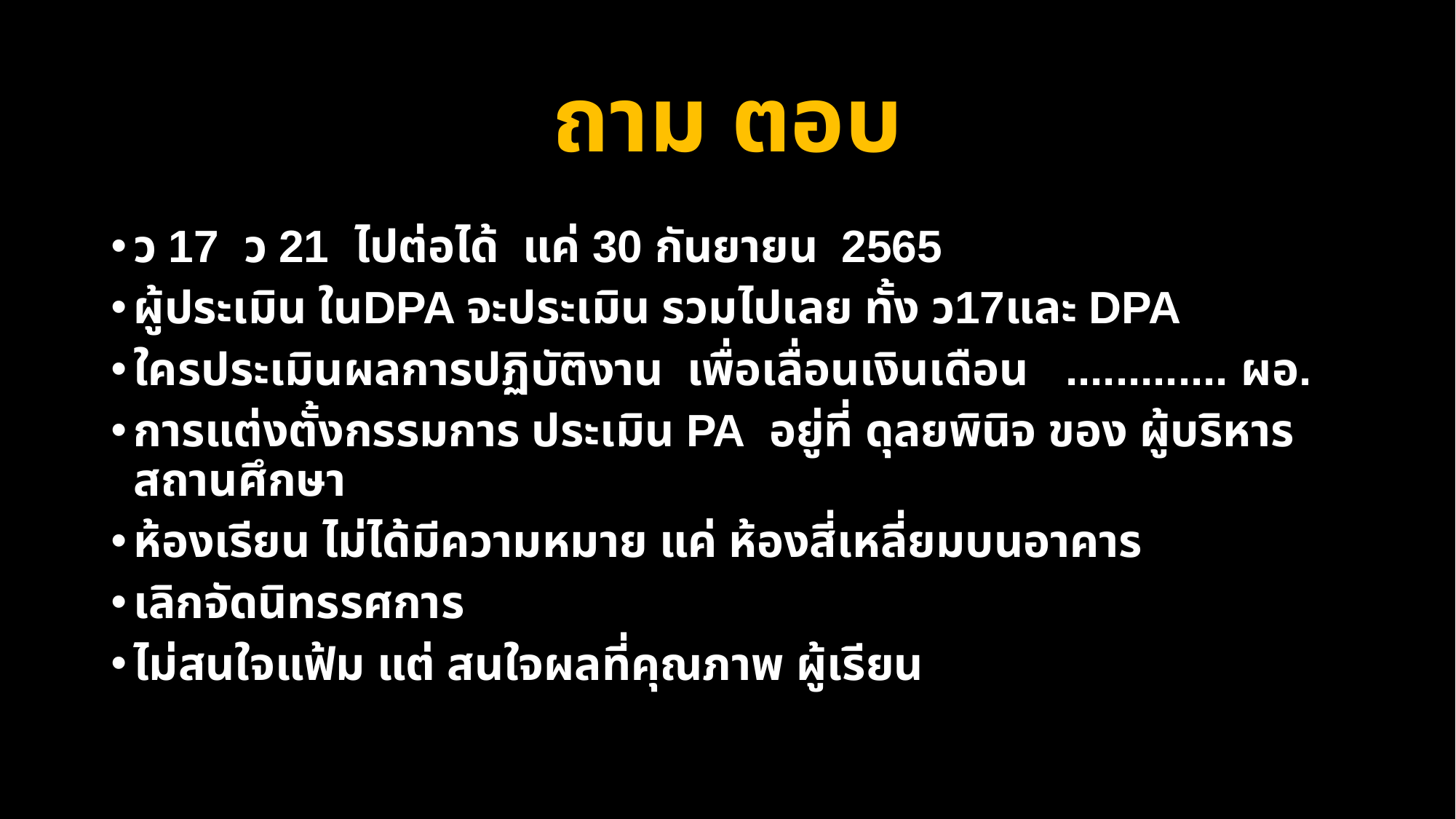

# ถาม ตอบ
ว 17  ว 21  ไปต่อได้  แค่ 30 กันยายน  2565
ผู้ประเมิน ในDPA จะประเมิน รวมไปเลย ทั้ง ว17และ DPA
ใครประเมินผลการปฏิบัติงาน  เพื่อเลื่อนเงินเดือน   ............. ผอ.
การแต่งตั้งกรรมการ ประเมิน PA  อยู่ที่ ดุลยพินิจ ของ ผู้บริหารสถานศึกษา
ห้องเรียน ไม่ได้มีความหมาย แค่ ห้องสี่เหลี่ยมบนอาคาร
เลิกจัดนิทรรศการ
ไม่สนใจแฟ้ม แต่ สนใจผลที่คุณภาพ ผู้เรียน